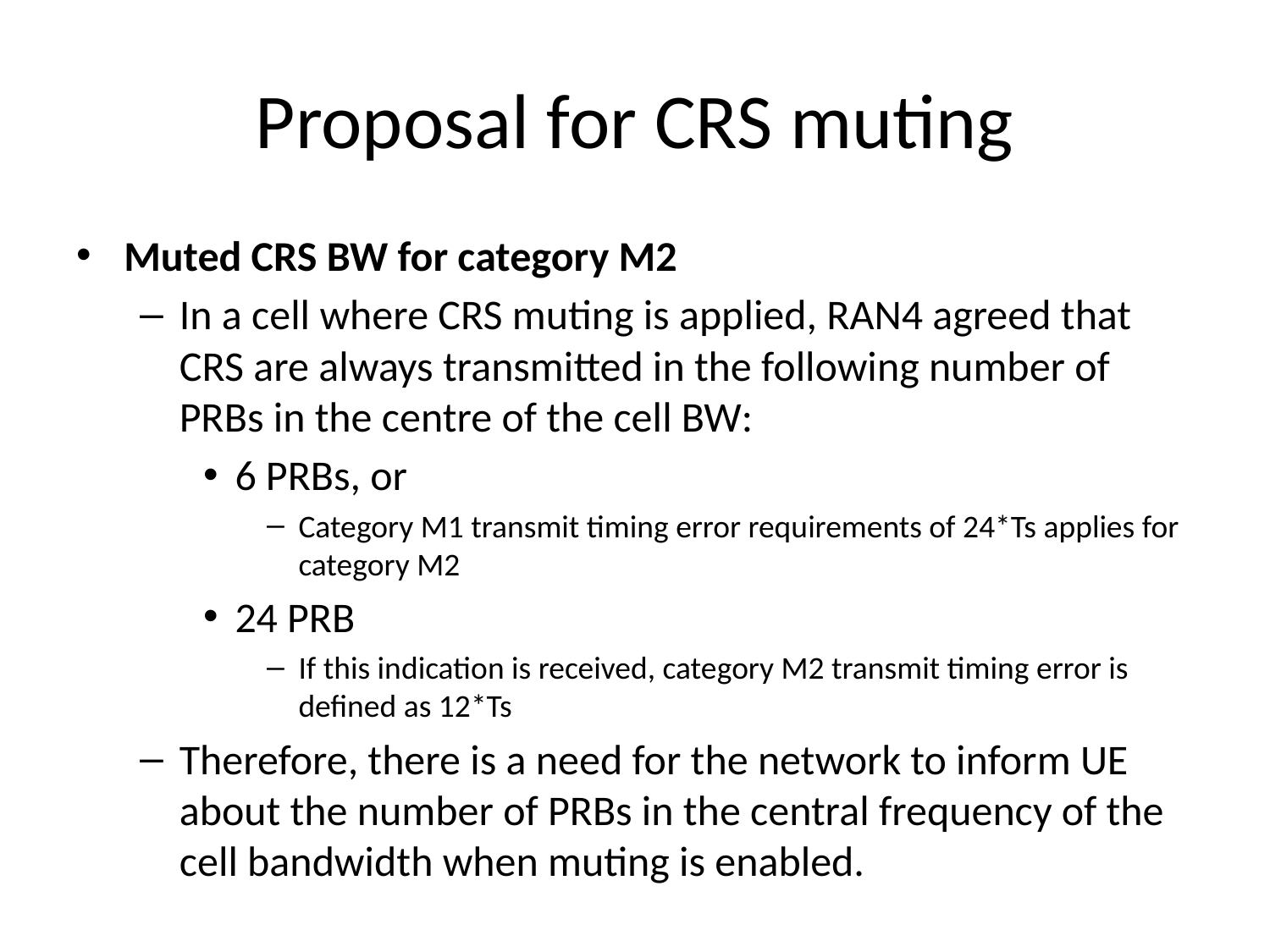

# Proposal for CRS muting
Muted CRS BW for category M2
In a cell where CRS muting is applied, RAN4 agreed that CRS are always transmitted in the following number of PRBs in the centre of the cell BW:
6 PRBs, or
Category M1 transmit timing error requirements of 24*Ts applies for category M2
24 PRB
If this indication is received, category M2 transmit timing error is defined as 12*Ts
Therefore, there is a need for the network to inform UE about the number of PRBs in the central frequency of the cell bandwidth when muting is enabled.